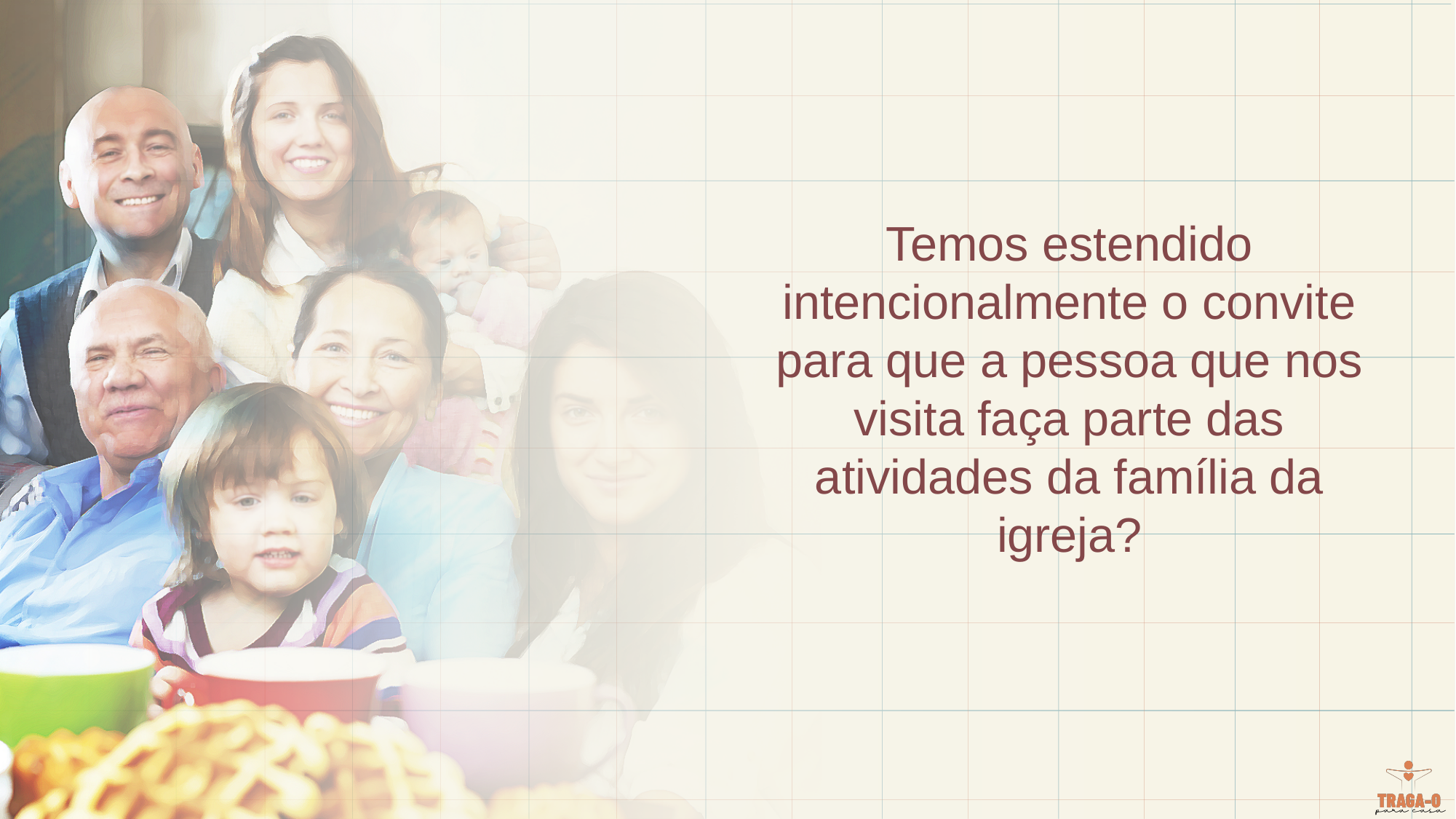

Temos estendido intencionalmente o convite para que a pessoa que nos visita faça parte das atividades da família da igreja?